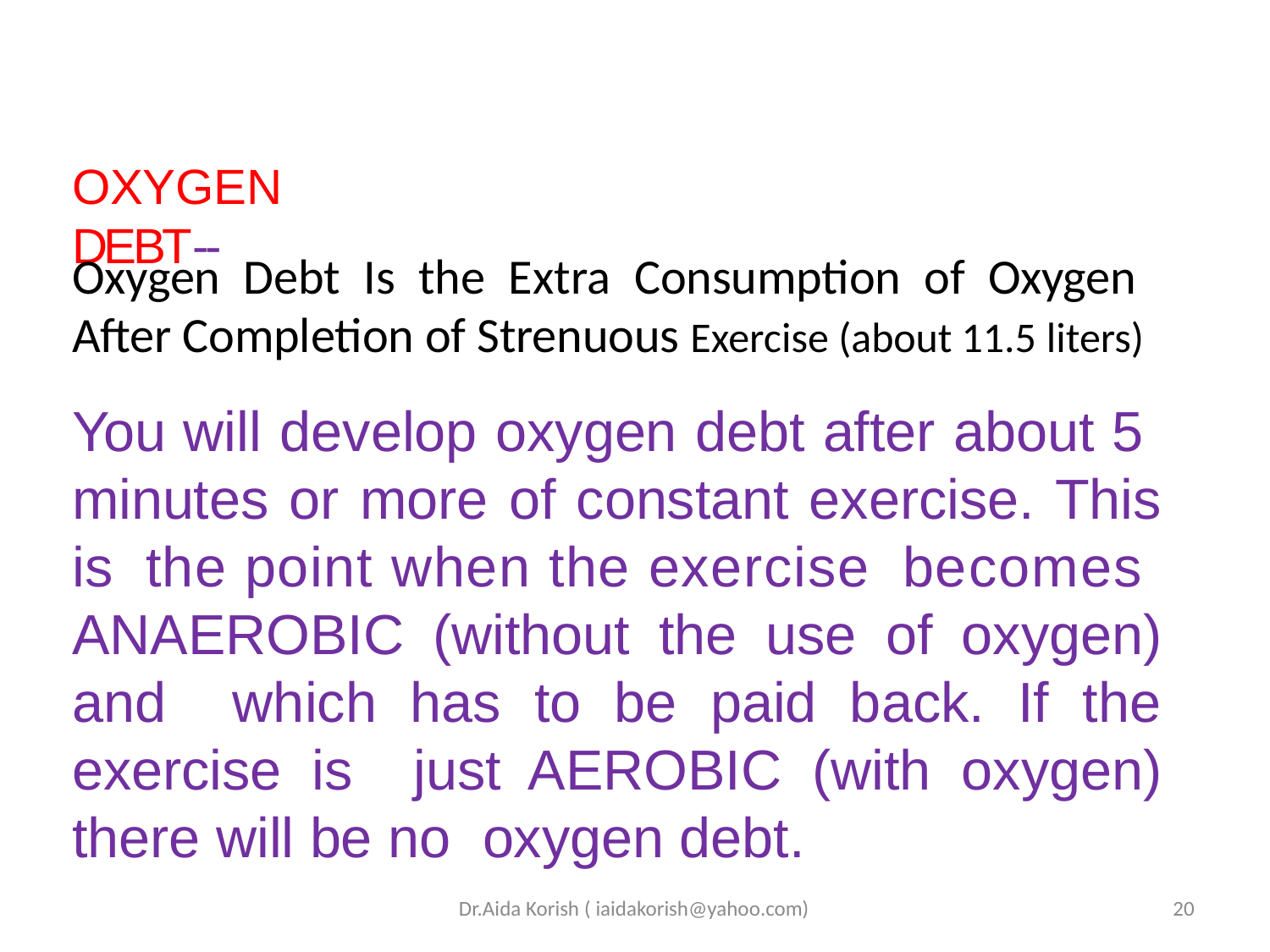

# OXYGEN DEBT-­‐
Oxygen Debt Is the Extra Consumption of Oxygen  After Completion of Strenuous Exercise (about 11.5 liters)
You will develop oxygen debt after about 5  minutes or more of constant exercise. This is  the point when the exercise becomes  ANAEROBIC (without the use of oxygen) and  which has to be paid back. If the exercise is  just AEROBIC (with oxygen) there will be no  oxygen debt.
Dr.Aida Korish ( iaidakorish@yahoo.com)
20